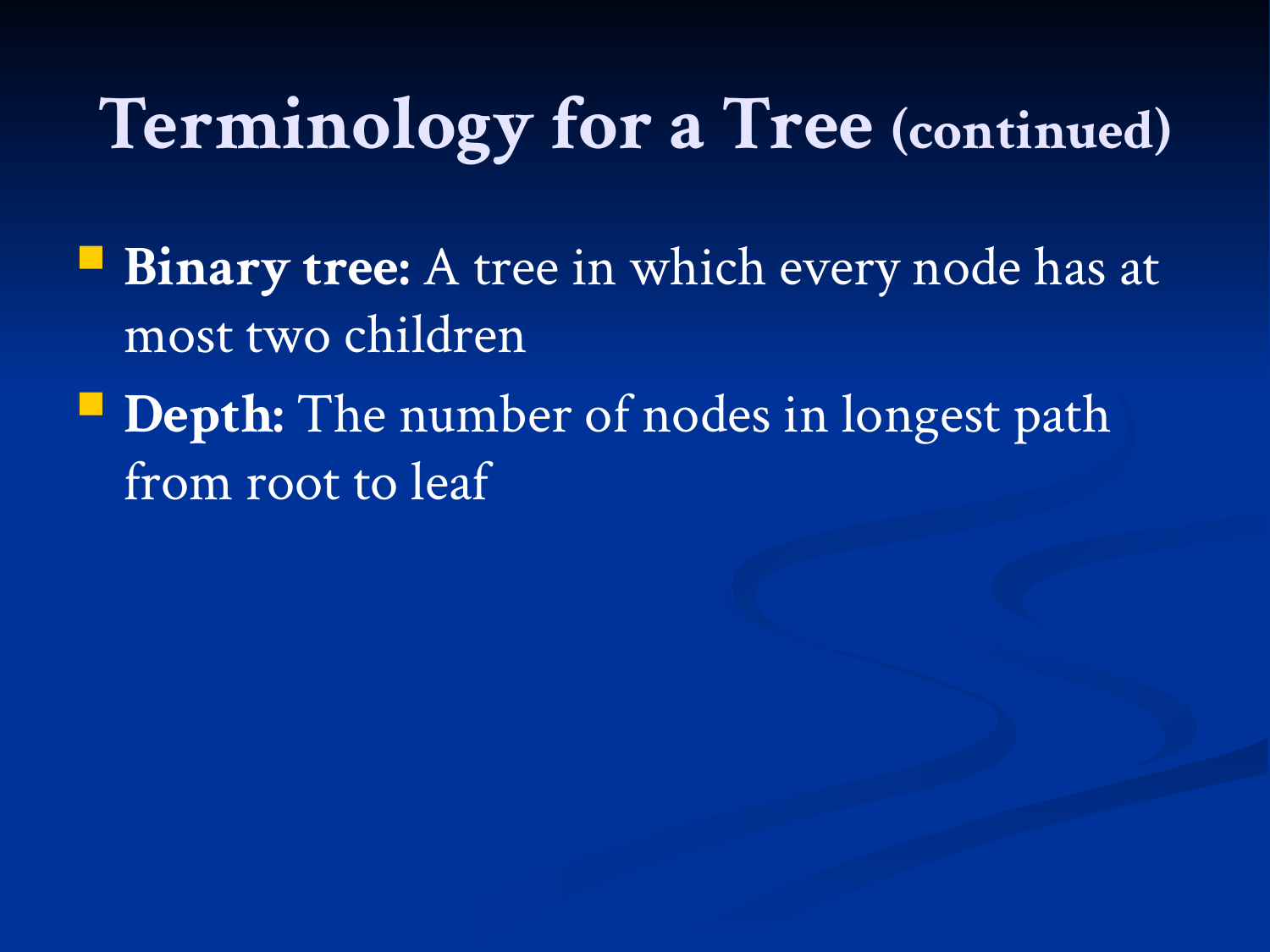

# Terminology for a Tree (continued)
Binary tree: A tree in which every node has at most two children
Depth: The number of nodes in longest path from root to leaf